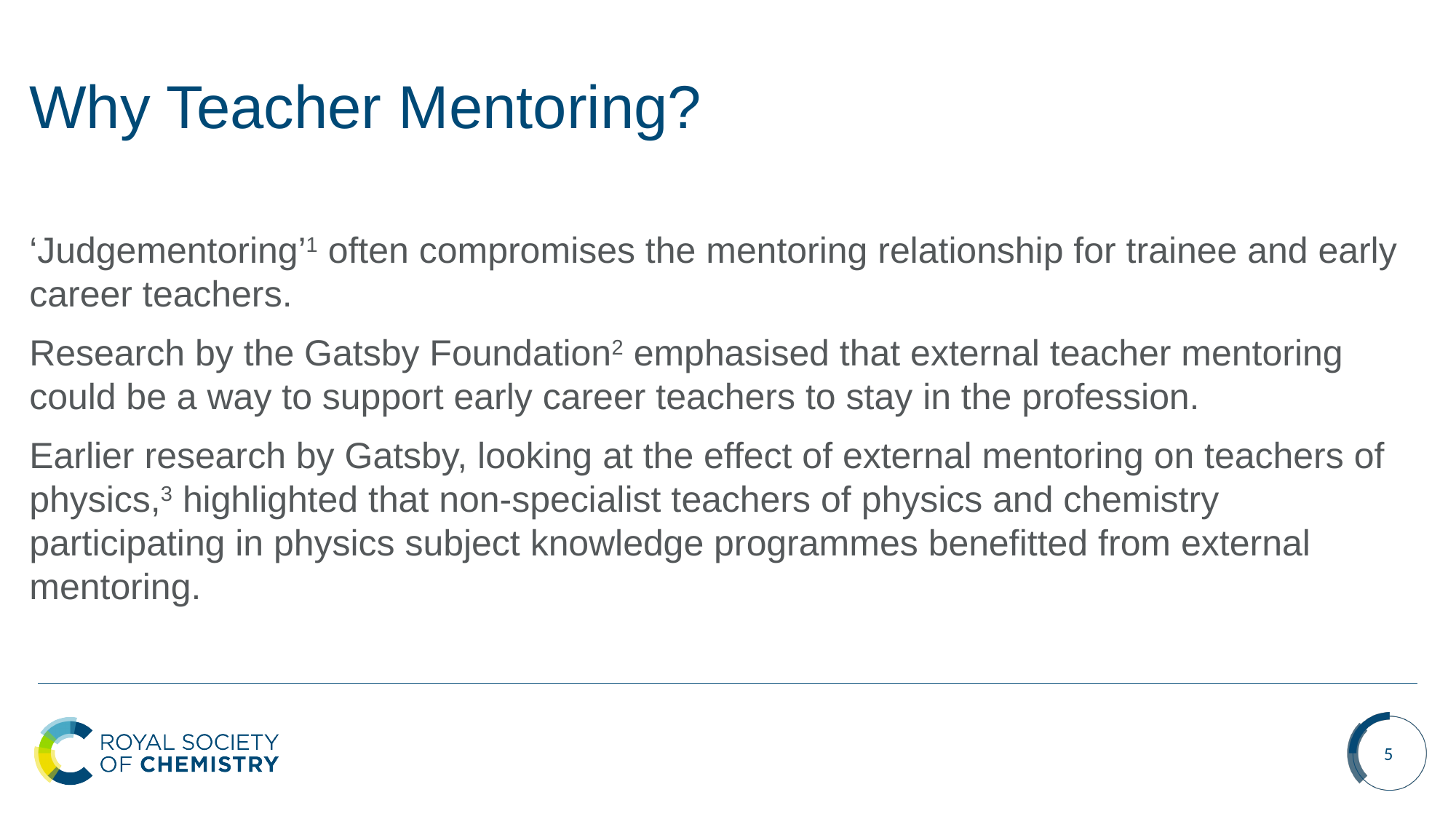

# Why Teacher Mentoring?
‘Judgementoring’1 often compromises the mentoring relationship for trainee and early career teachers.
Research by the Gatsby Foundation2 emphasised that external teacher mentoring could be a way to support early career teachers to stay in the profession.
Earlier research by Gatsby, looking at the effect of external mentoring on teachers of physics,3 highlighted that non-specialist teachers of physics and chemistry participating in physics subject knowledge programmes benefitted from external mentoring.

5